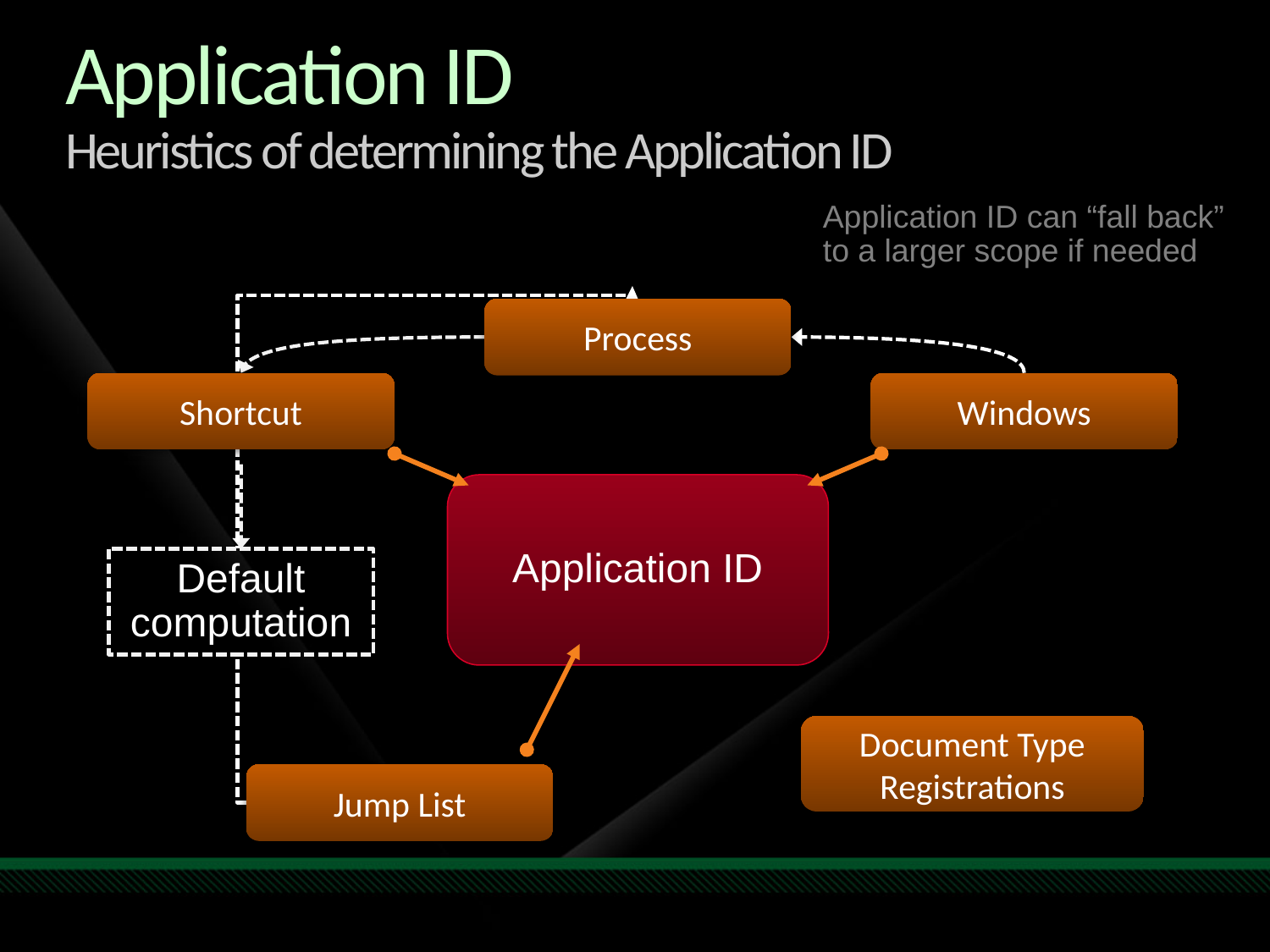

# Application ID Heuristics of determining the Application ID
Application ID can “fall back”
to a larger scope if needed
Process
Shortcut
Windows
Application ID
Default computation
Document Type Registrations
Jump List